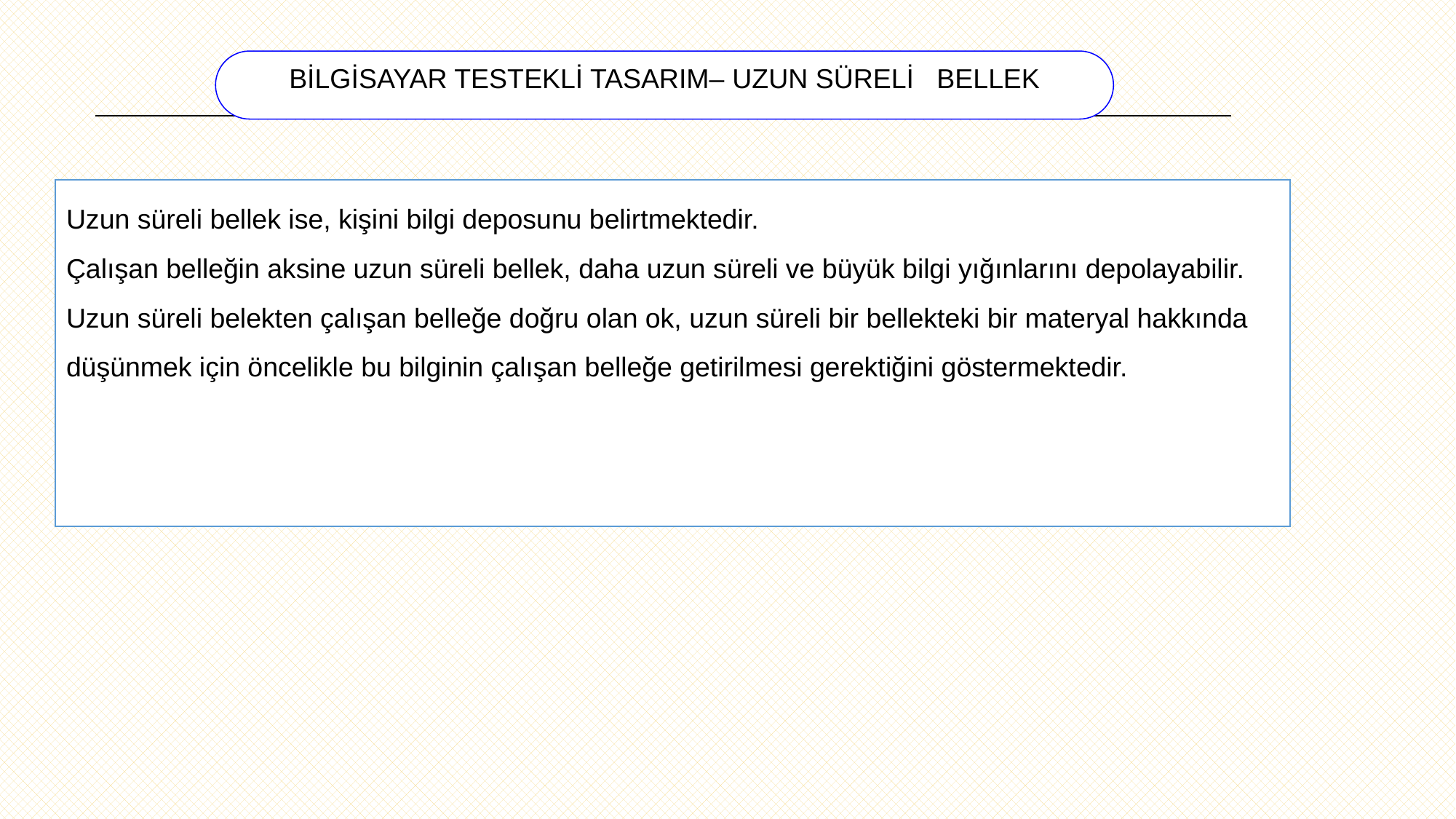

BİLGİSAYAR TESTEKLİ TASARIM– UZUN SÜRELİ   BELLEK
Uzun süreli bellek ise, kişini bilgi deposunu belirtmektedir.
Çalışan belleğin aksine uzun süreli bellek, daha uzun süreli ve büyük bilgi yığınlarını depolayabilir.
Uzun süreli belekten çalışan belleğe doğru olan ok, uzun süreli bir bellekteki bir materyal hakkında düşünmek için öncelikle bu bilginin çalışan belleğe getirilmesi gerektiğini göstermektedir.